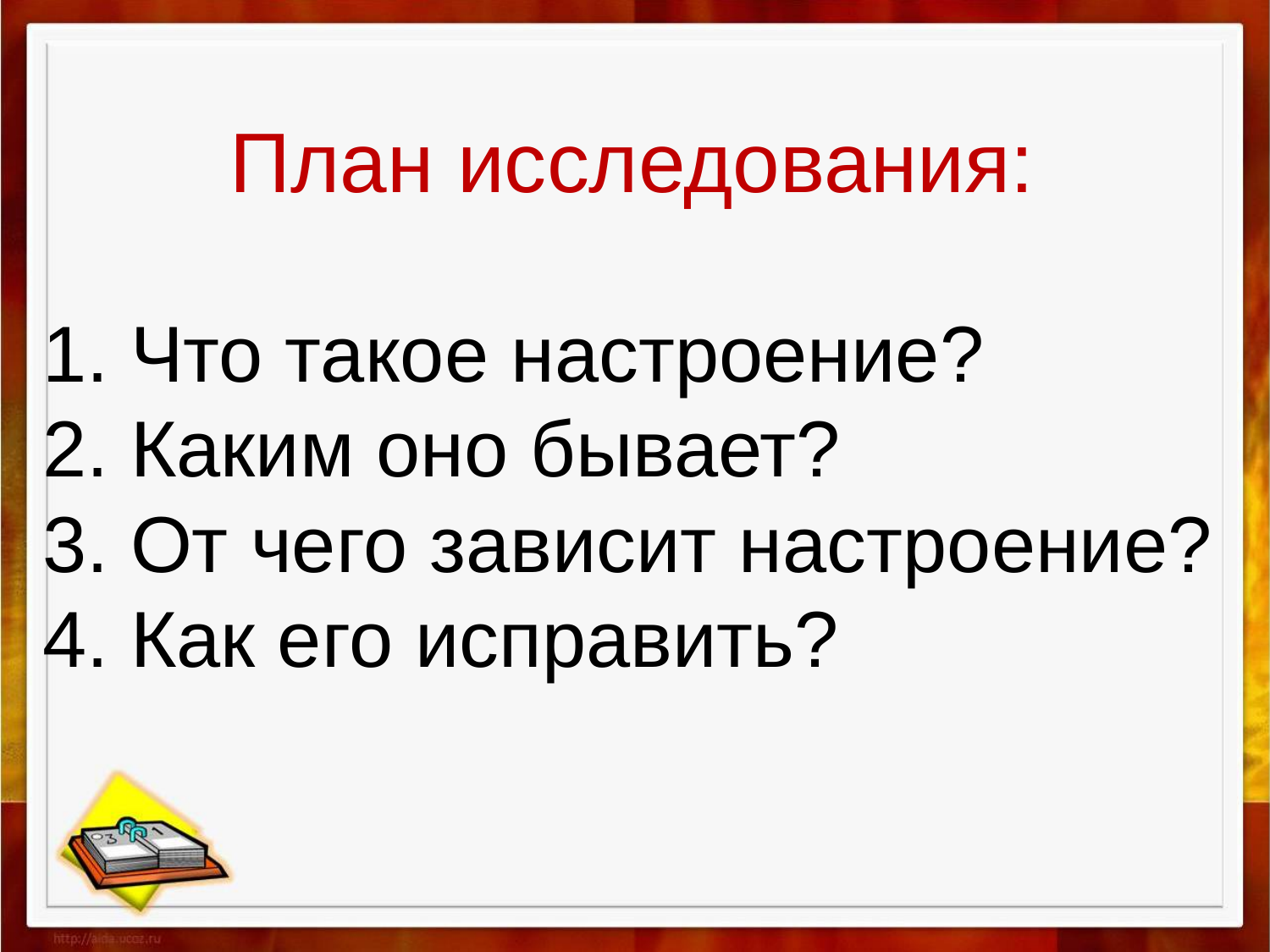

# План исследования: 1. Что такое настроение? 2. Каким оно бывает? 3. От чего зависит настроение? 4. Как его исправить?